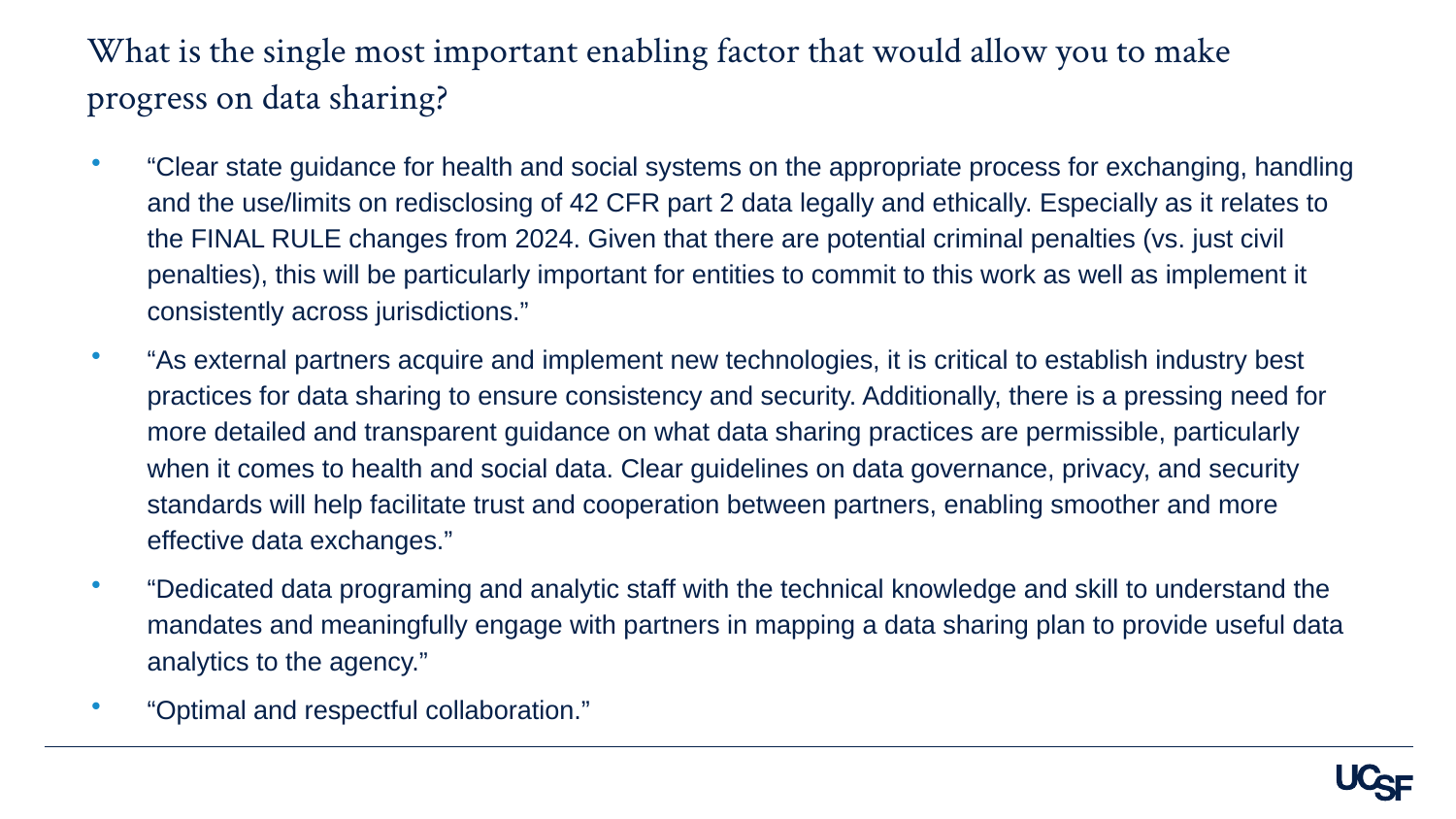

# What is the single most important enabling factor that would allow you to make progress on data sharing?
“Clear state guidance for health and social systems on the appropriate process for exchanging, handling and the use/limits on redisclosing of 42 CFR part 2 data legally and ethically. Especially as it relates to the FINAL RULE changes from 2024. Given that there are potential criminal penalties (vs. just civil penalties), this will be particularly important for entities to commit to this work as well as implement it consistently across jurisdictions.”
“As external partners acquire and implement new technologies, it is critical to establish industry best practices for data sharing to ensure consistency and security. Additionally, there is a pressing need for more detailed and transparent guidance on what data sharing practices are permissible, particularly when it comes to health and social data. Clear guidelines on data governance, privacy, and security standards will help facilitate trust and cooperation between partners, enabling smoother and more effective data exchanges.”
“Dedicated data programing and analytic staff with the technical knowledge and skill to understand the mandates and meaningfully engage with partners in mapping a data sharing plan to provide useful data analytics to the agency.”
“Optimal and respectful collaboration.”